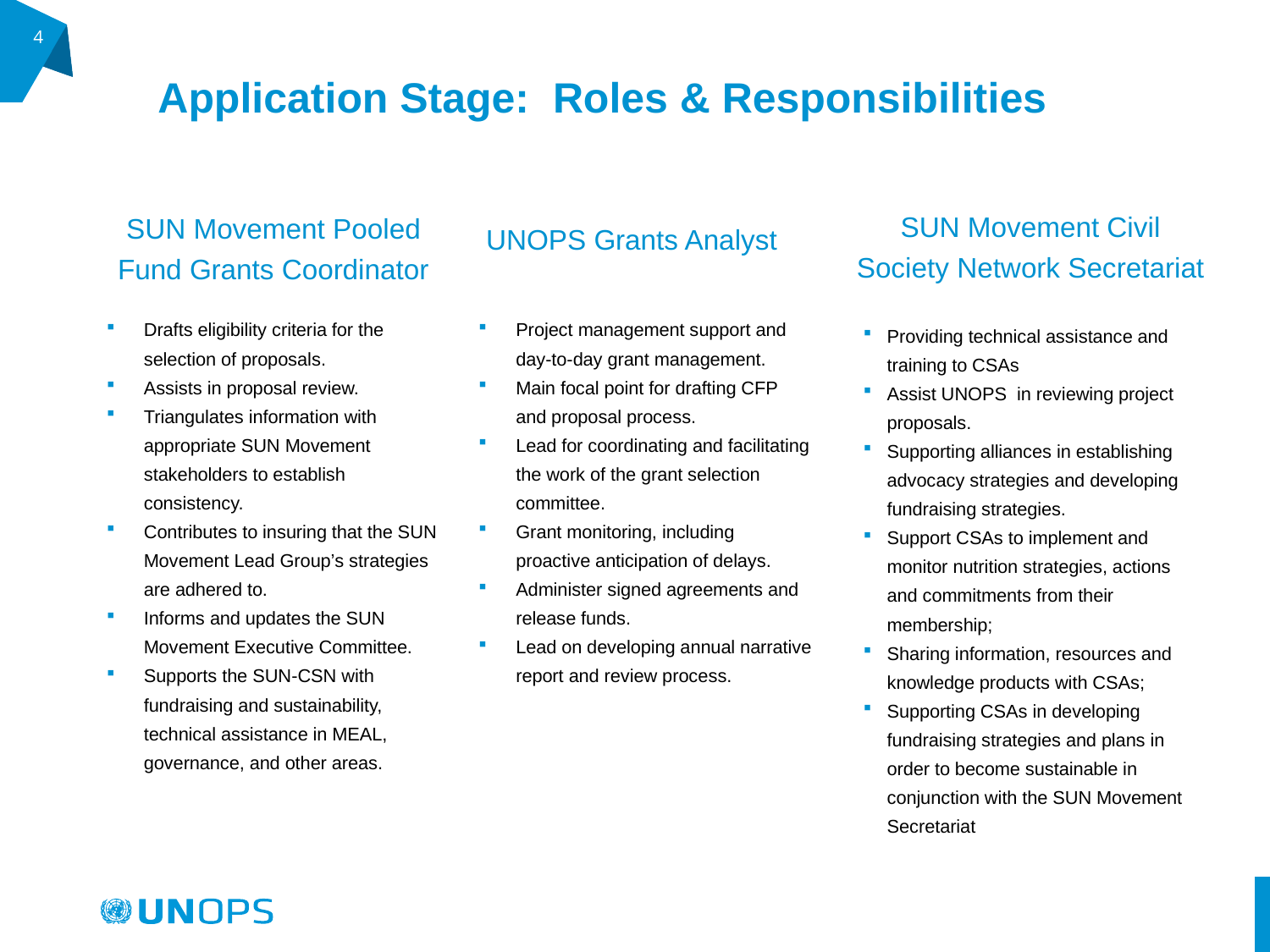

# Application Stage:  Roles & Responsibilities
4
SUN Movement Civil Society Network Secretariat
SUN Movement Pooled Fund Grants Coordinator
UNOPS Grants Analyst
Drafts eligibility criteria for the selection of proposals.
Assists in proposal review.
Triangulates information with appropriate SUN Movement stakeholders to establish consistency.
Contributes to insuring that the SUN Movement Lead Group’s strategies are adhered to.
Informs and updates the SUN Movement Executive Committee.
Supports the SUN-CSN with fundraising and sustainability, technical assistance in MEAL, governance, and other areas.

Providing technical assistance and training to CSAs
Assist UNOPS  in reviewing project proposals.
Supporting alliances in establishing advocacy strategies and developing fundraising strategies.
Support CSAs to implement and monitor nutrition strategies, actions and commitments from their membership;
Sharing information, resources and knowledge products with CSAs;
Supporting CSAs in developing fundraising strategies and plans in order to become sustainable in conjunction with the SUN Movement Secretariat
Project management support and day-to-day grant management.
Main focal point for drafting CFP and proposal process.
Lead for coordinating and facilitating the work of the grant selection committee.
Grant monitoring, including proactive anticipation of delays.
Administer signed agreements and release funds.
Lead on developing annual narrative report and review process.